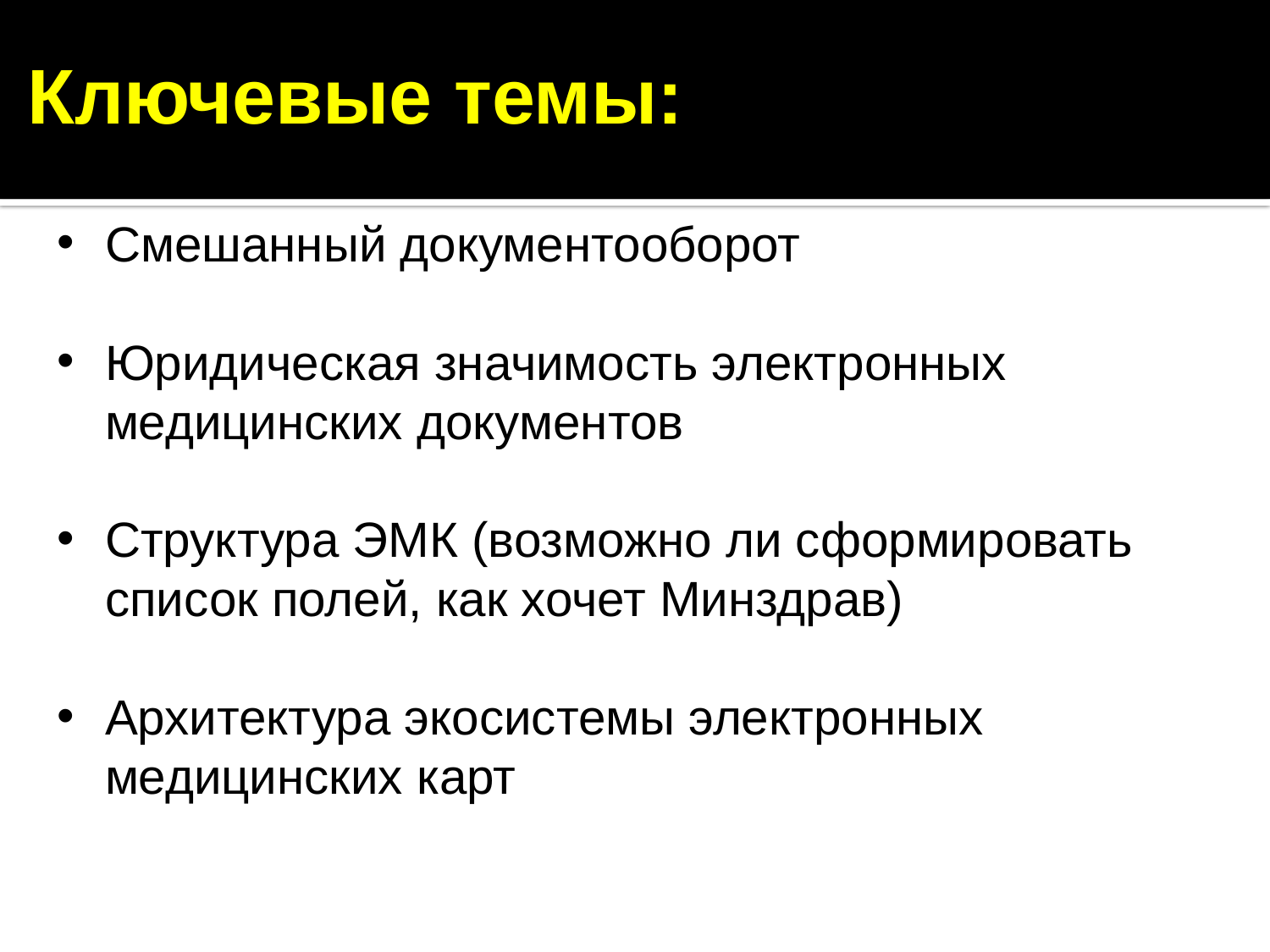

Ключевые темы:
Смешанный документооборот

Юридическая значимость электронных медицинских документов

Структура ЭМК (возможно ли сформировать список полей, как хочет Минздрав)

Архитектура экосистемы электронных медицинских карт